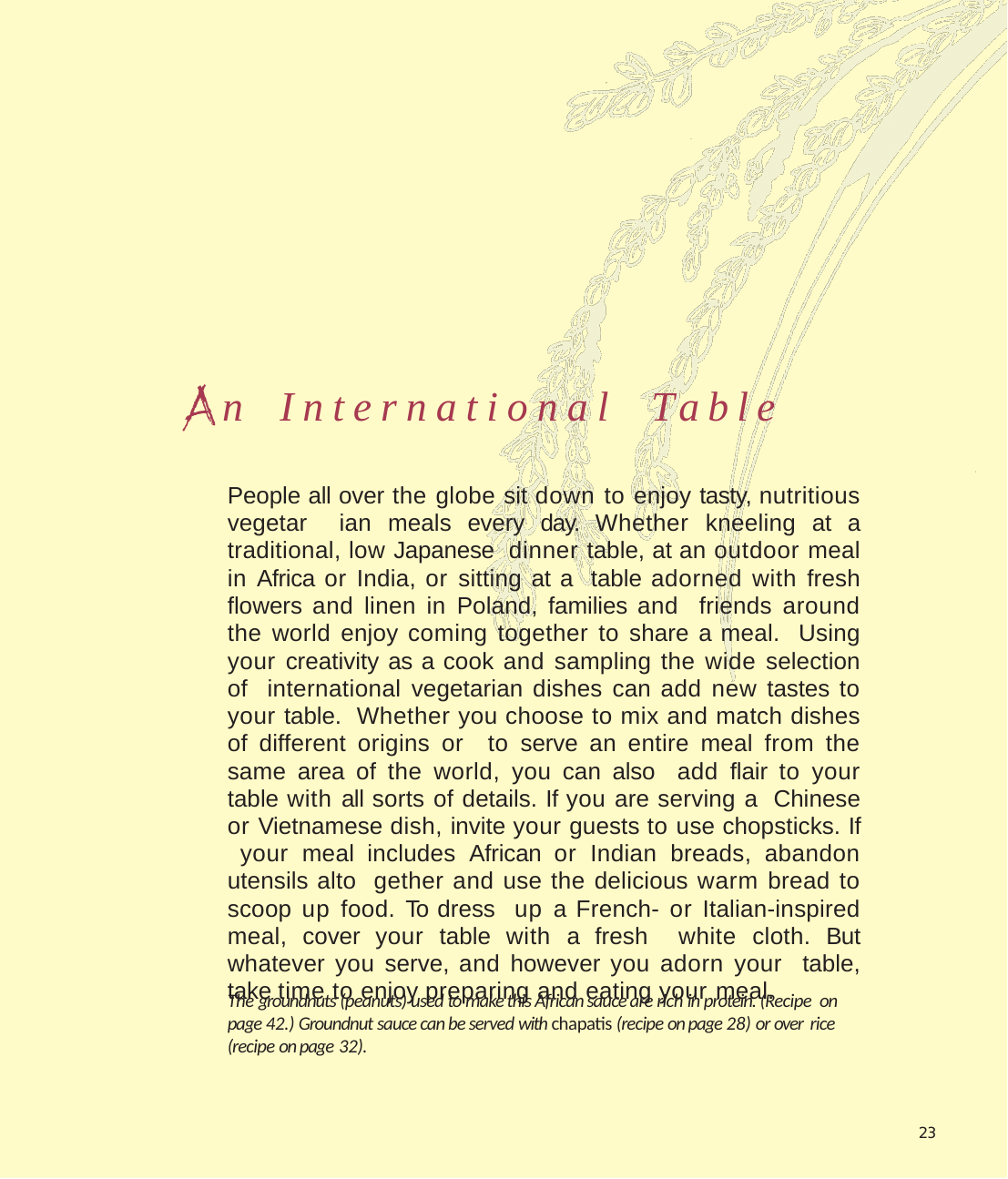

# n	International	Table

People all over the globe sit down to enjoy tasty, nutritious vegetar­  ian meals every day. Whether kneeling at a traditional, low Japanese  dinner table, at an outdoor meal in Africa or India, or sitting at a  table adorned with fresh flowers and linen in Poland, families and  friends around the world enjoy coming together to share a meal.  Using your creativity as a cook and sampling the wide selection of  international vegetarian dishes can add new tastes to your table.  Whether you choose to mix and match dishes of different origins or  to serve an entire meal from the same area of the world, you can also  add flair to your table with all sorts of details. If you are serving a  Chinese or Vietnamese dish, invite your guests to use chopsticks. If  your meal includes African or Indian breads, abandon utensils alto­  gether and use the delicious warm bread to scoop up food. To dress  up a French- or Italian-inspired meal, cover your table with a fresh  white cloth. But whatever you serve, and however you adorn your  table, take time to enjoy preparing and eating your meal.
The groundnuts (peanuts) used to make this African sauce are rich in protein. (Recipe  on page 42.) Groundnut sauce can be served with chapatis (recipe on page 28) or over  rice (recipe on page 32).
23